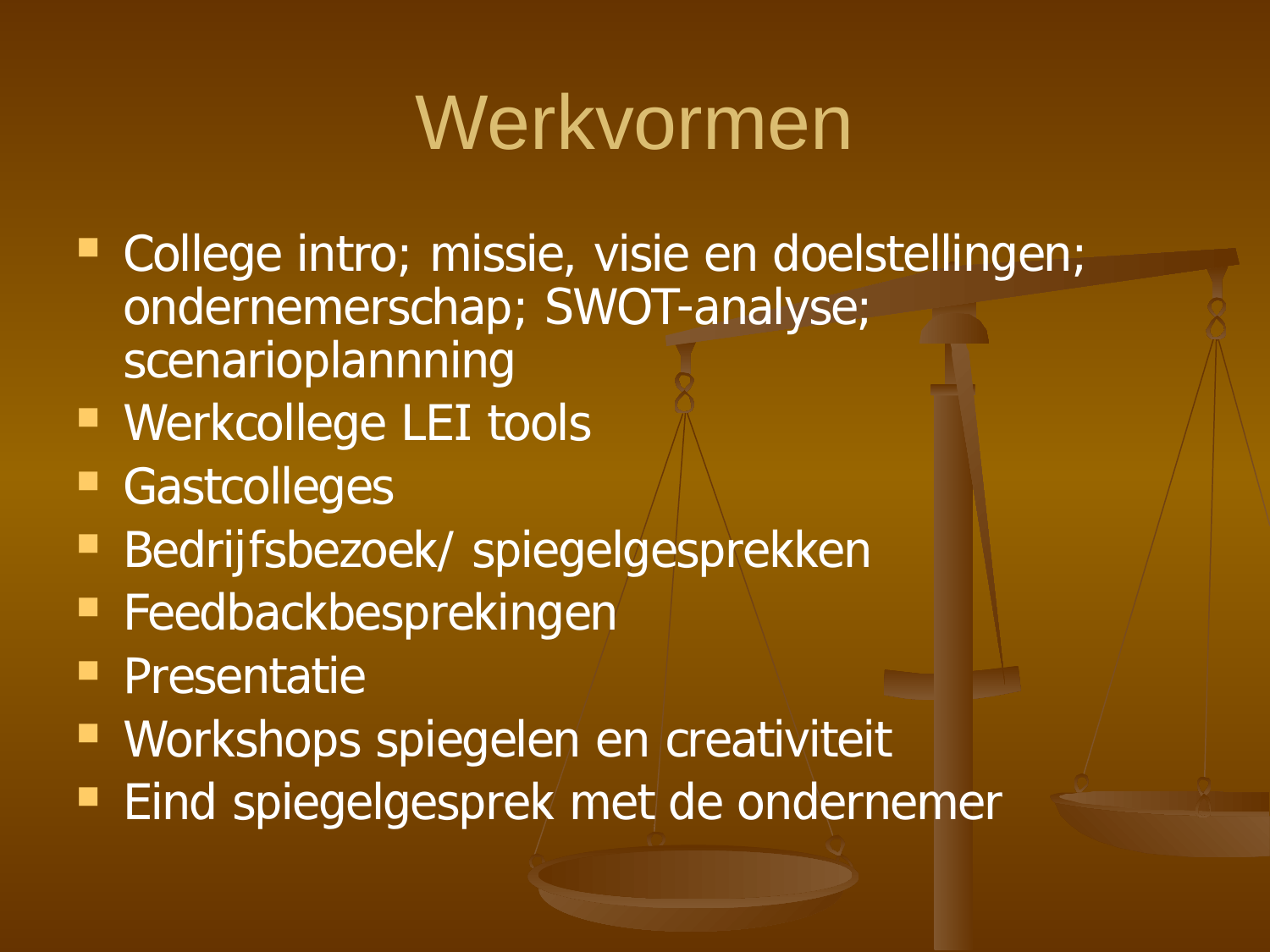

# Werkvormen
College intro; missie, visie en doelstellingen; ondernemerschap; SWOT-analyse; scenarioplannning
Werkcollege LEI tools
Gastcolleges
Bedrijfsbezoek/ spiegelgesprekken
Feedbackbesprekingen
Presentatie
Workshops spiegelen en creativiteit
Eind spiegelgesprek met de ondernemer